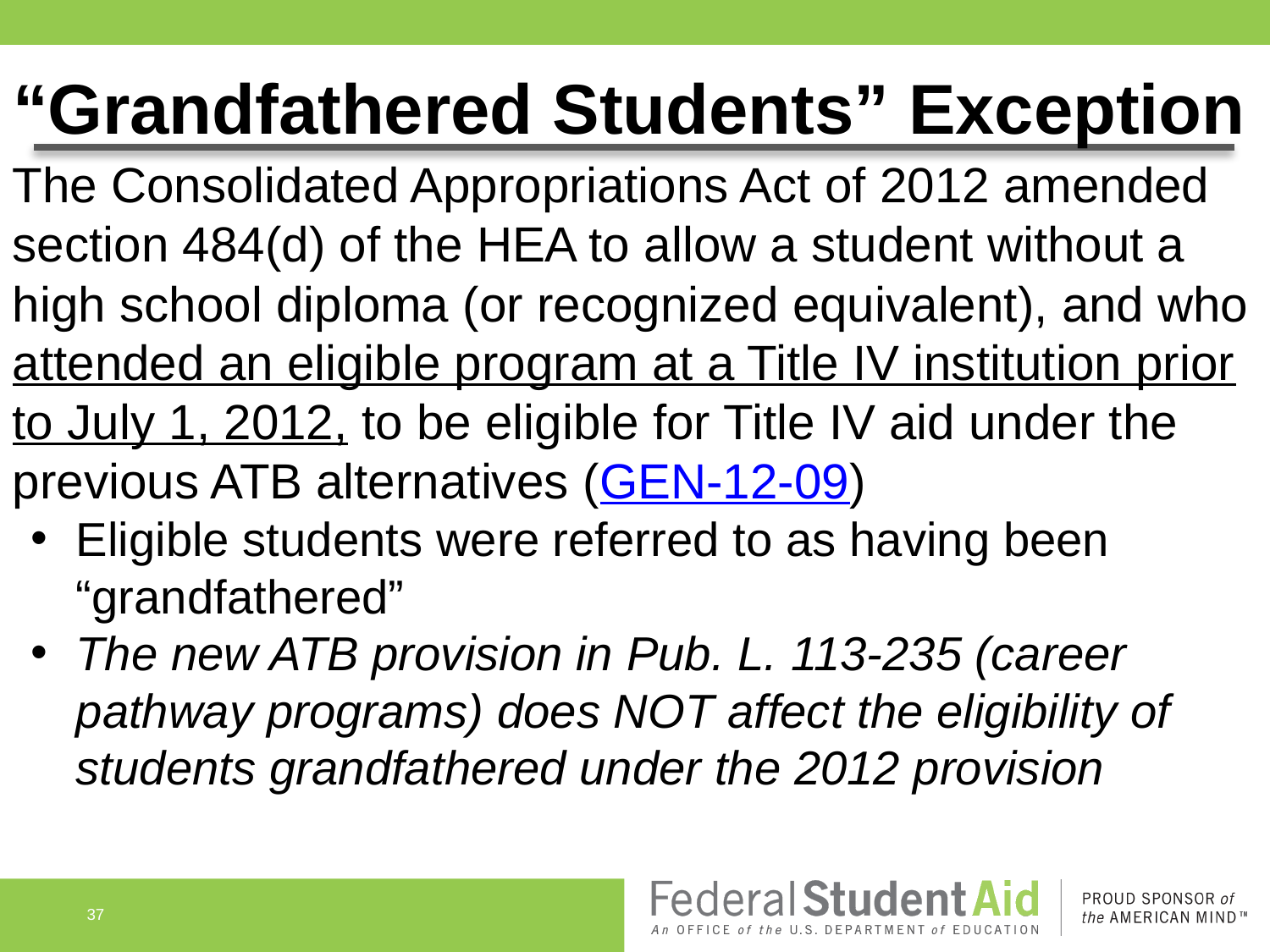

# “Grandfathered Students” Exception
The Consolidated Appropriations Act of 2012 amended section 484(d) of the HEA to allow a student without a high school diploma (or recognized equivalent), and who attended an eligible program at a Title IV institution prior to July 1, 2012, to be eligible for Title IV aid under the previous ATB alternatives (GEN-12-09)
Eligible students were referred to as having been “grandfathered”
The new ATB provision in Pub. L. 113-235 (career pathway programs) does NOT affect the eligibility of students grandfathered under the 2012 provision
37